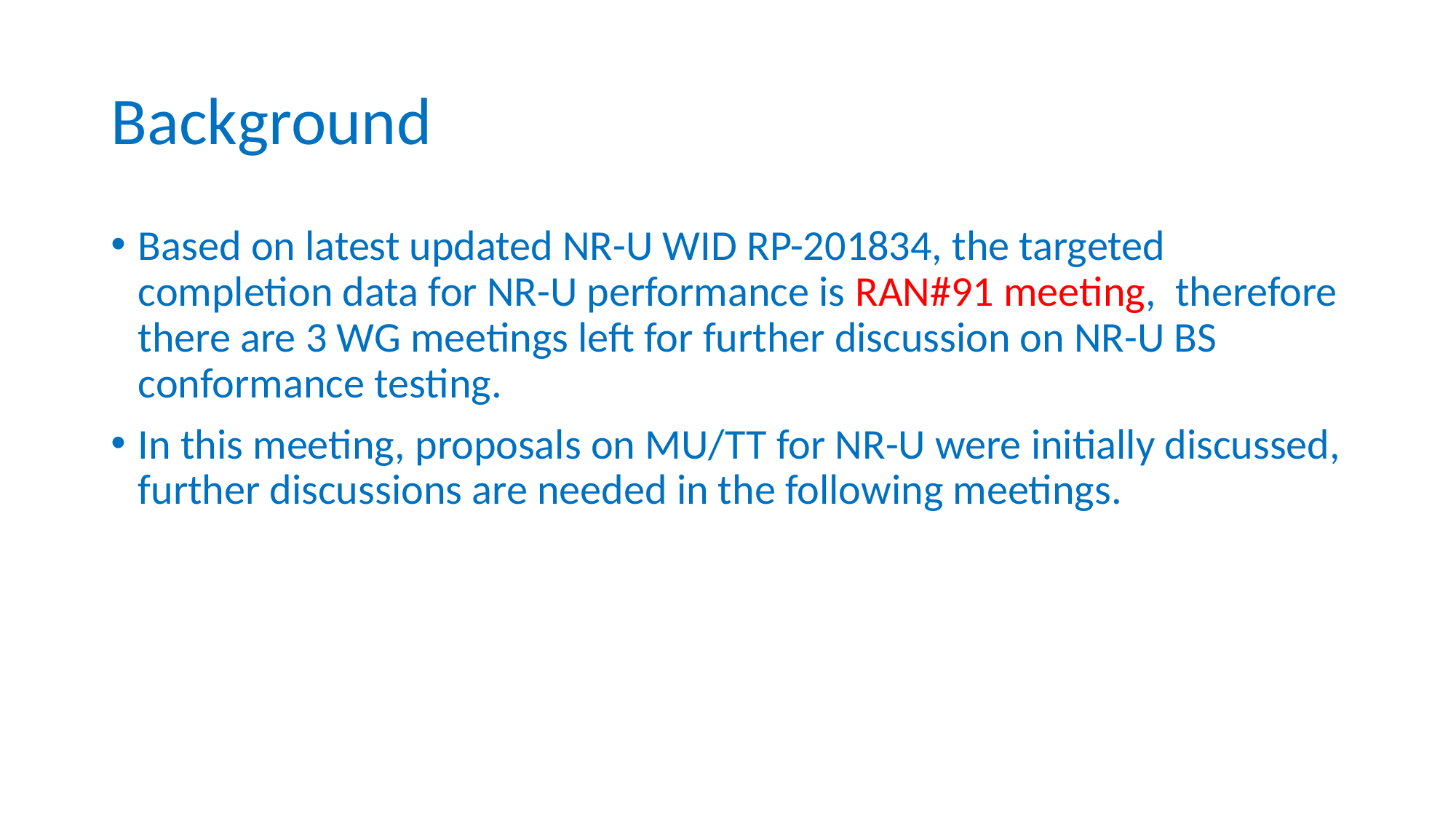

# Background
Based on latest updated NR-U WID RP-201834, the targeted completion data for NR-U performance is RAN#91 meeting,  therefore there are 3 WG meetings left for further discussion on NR-U BS conformance testing.
In this meeting, proposals on MU/TT for NR-U were initially discussed, further discussions are needed in the following meetings.

2